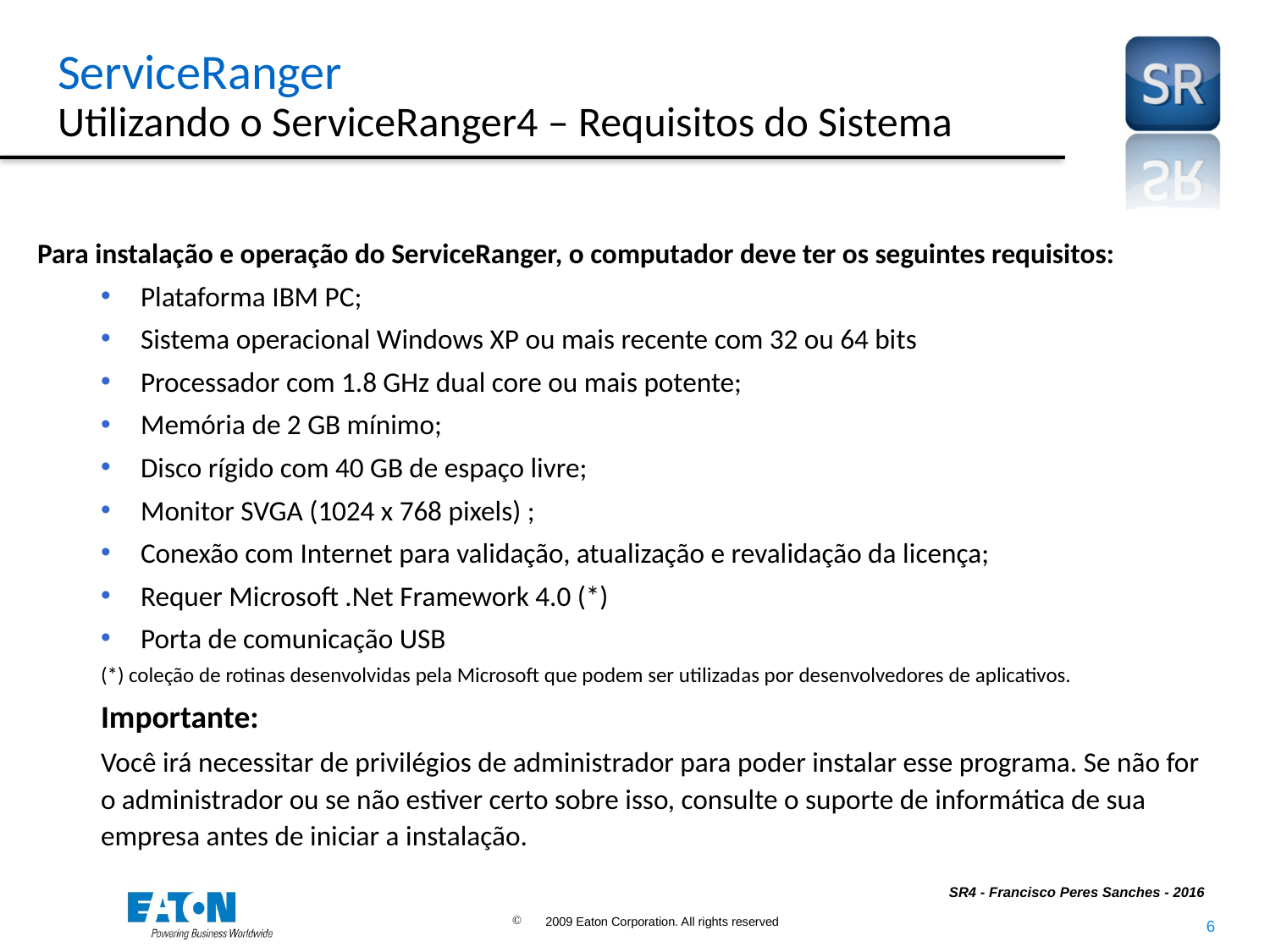

# ServiceRanger Utilizando o ServiceRanger4 – Requisitos do Sistema
Para instalação e operação do ServiceRanger, o computador deve ter os seguintes requisitos:
Plataforma IBM PC;
Sistema operacional Windows XP ou mais recente com 32 ou 64 bits
Processador com 1.8 GHz dual core ou mais potente;
Memória de 2 GB mínimo;
Disco rígido com 40 GB de espaço livre;
Monitor SVGA (1024 x 768 pixels) ;
Conexão com Internet para validação, atualização e revalidação da licença;
Requer Microsoft .Net Framework 4.0 (*)
Porta de comunicação USB
(*) coleção de rotinas desenvolvidas pela Microsoft que podem ser utilizadas por desenvolvedores de aplicativos.
Importante:
Você irá necessitar de privilégios de administrador para poder instalar esse programa. Se não for o administrador ou se não estiver certo sobre isso, consulte o suporte de informática de sua empresa antes de iniciar a instalação.